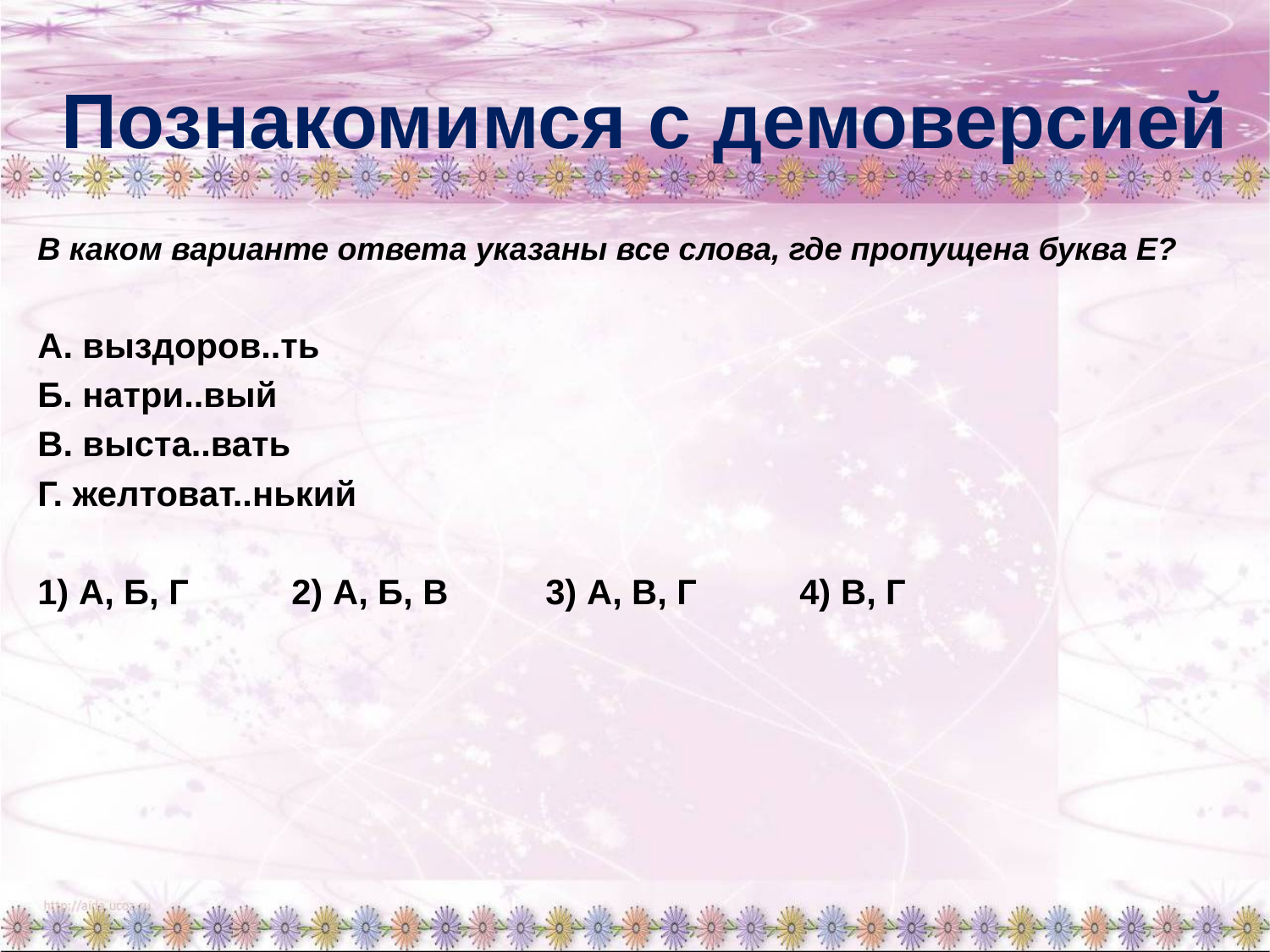

# Познакомимся с демоверсией
В каком варианте ответа указаны все слова, где пропущена буква Е?

А. выздоров..ть
Б. натри..вый
В. выста..вать
Г. желтоват..нький

1) А, Б, Г	2) А, Б, В	3) А, В, Г	4) В, Г